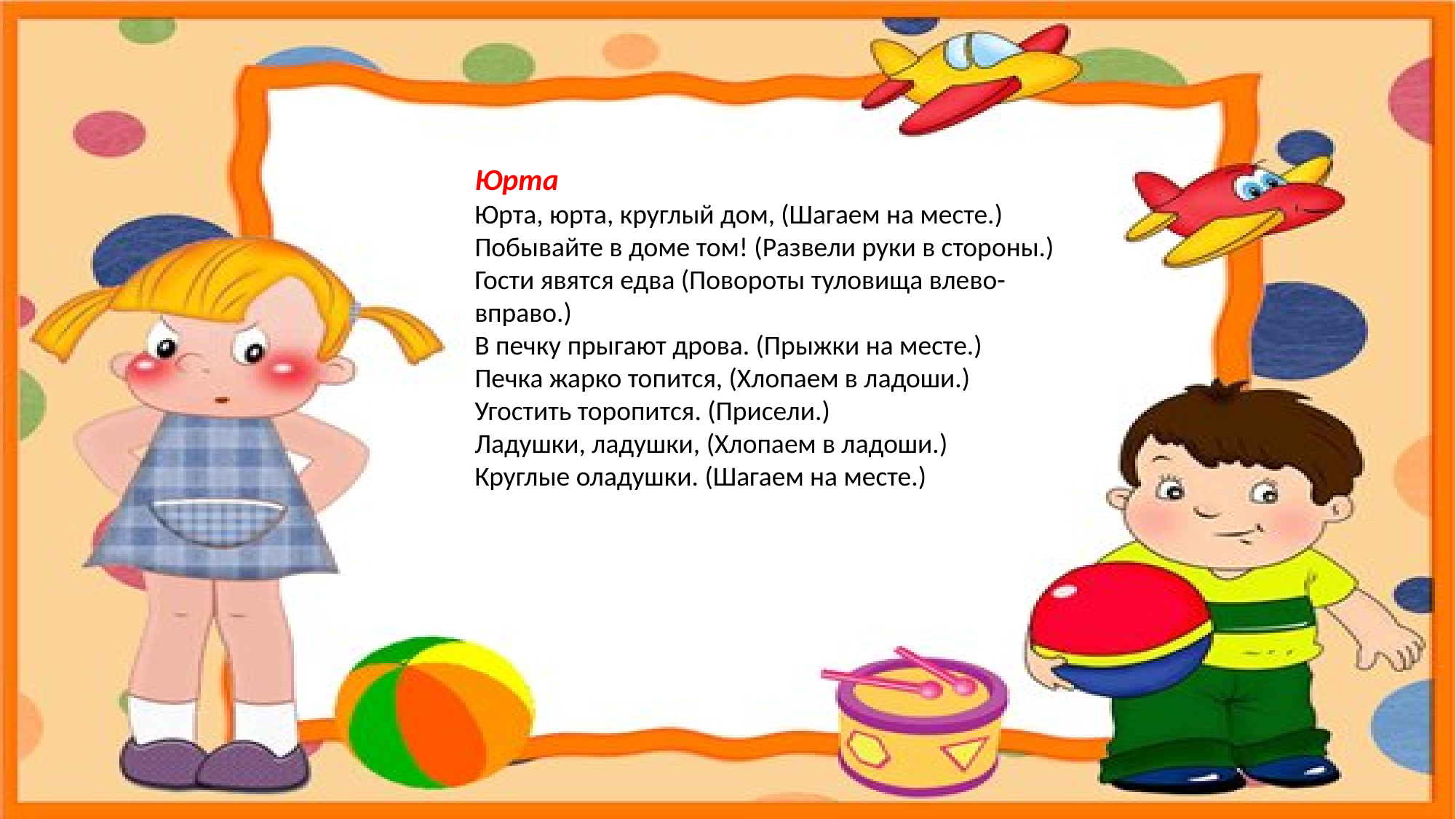

Юрта 
Юрта, юрта, круглый дом, (Шагаем на месте.) 
Побывайте в доме том! (Развели руки в стороны.) 
Гости явятся едва (Повороты туловища влево-вправо.) 
В печку прыгают дрова. (Прыжки на месте.) 
Печка жарко топится, (Хлопаем в ладоши.) 
Угостить торопится. (Присели.) 
Ладушки, ладушки, (Хлопаем в ладоши.) 
Круглые оладушки. (Шагаем на месте.)